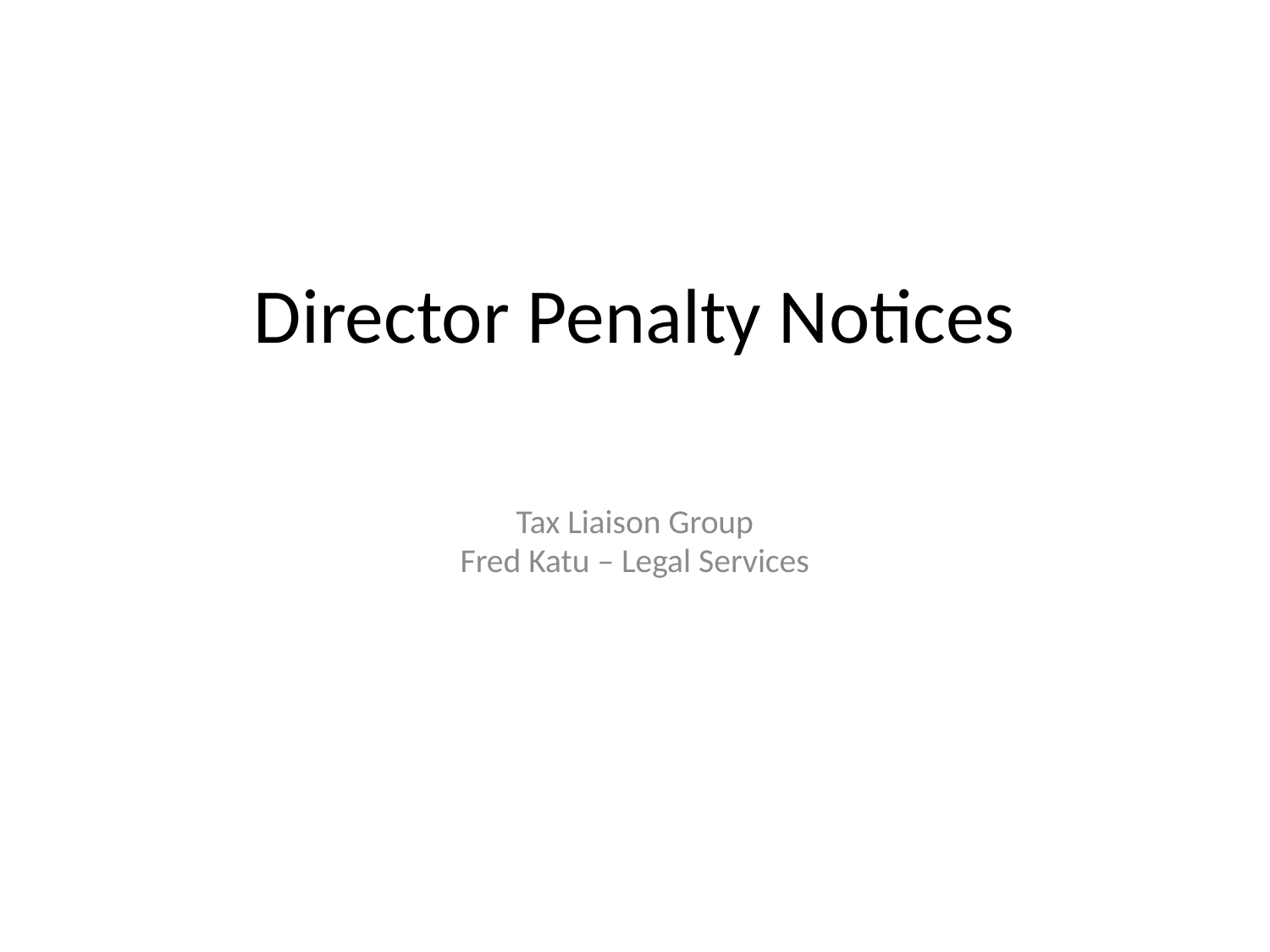

# Director Penalty Notices
Tax Liaison Group
Fred Katu – Legal Services